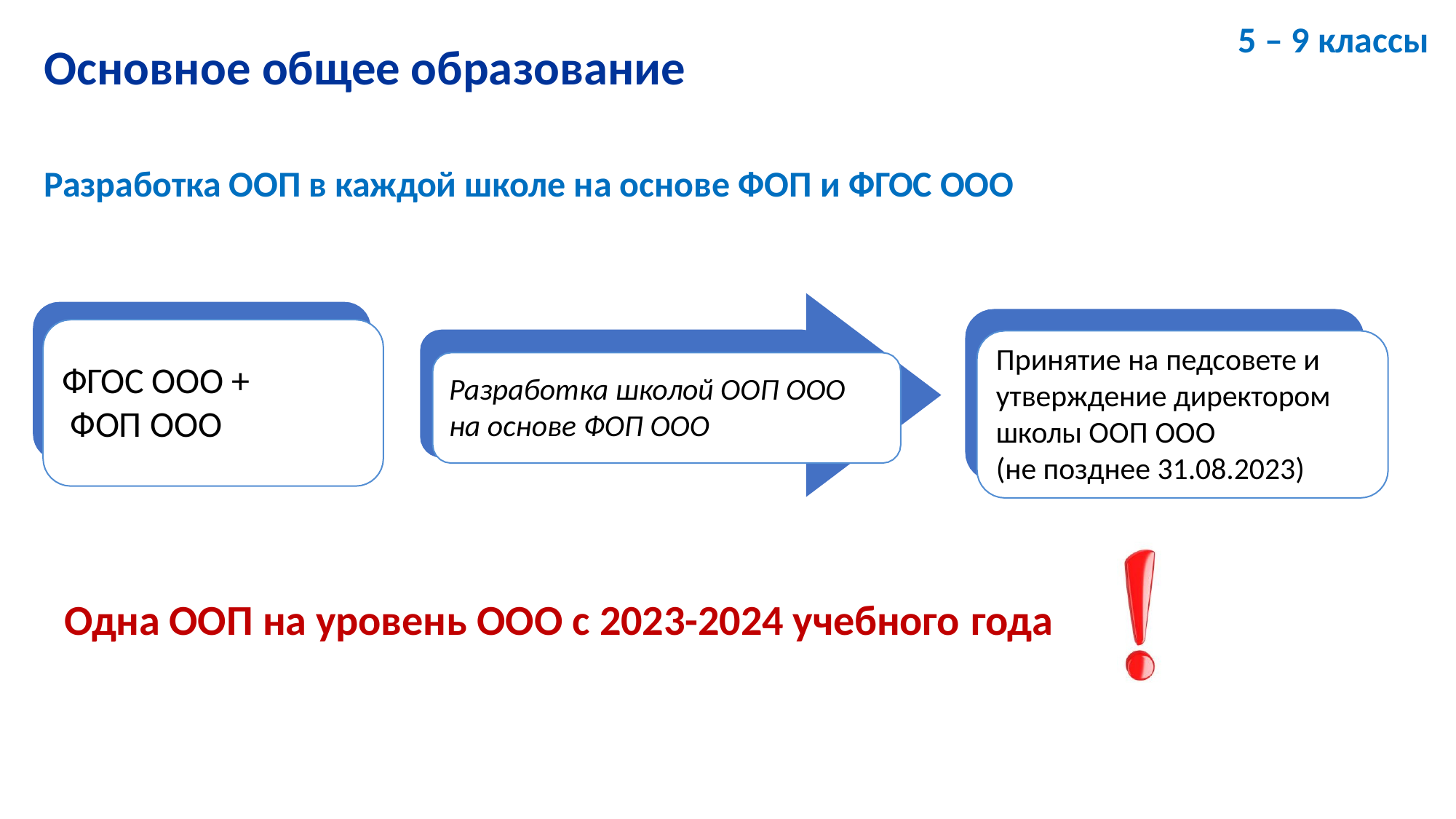

5 – 9 классы
# Основное общее образование
Разработка ООП в каждой школе на основе ФОП и ФГОС ООО

Принятие на педсовете и  утверждение директором  школы ООП ООО
(не позднее 31.08.2023)

ФГОС ООО +  ФОП ООО
Разработка школой ООП ООО
на основе ФОП ООО

Одна ООП на уровень ООО с 2023-2024 учебного года